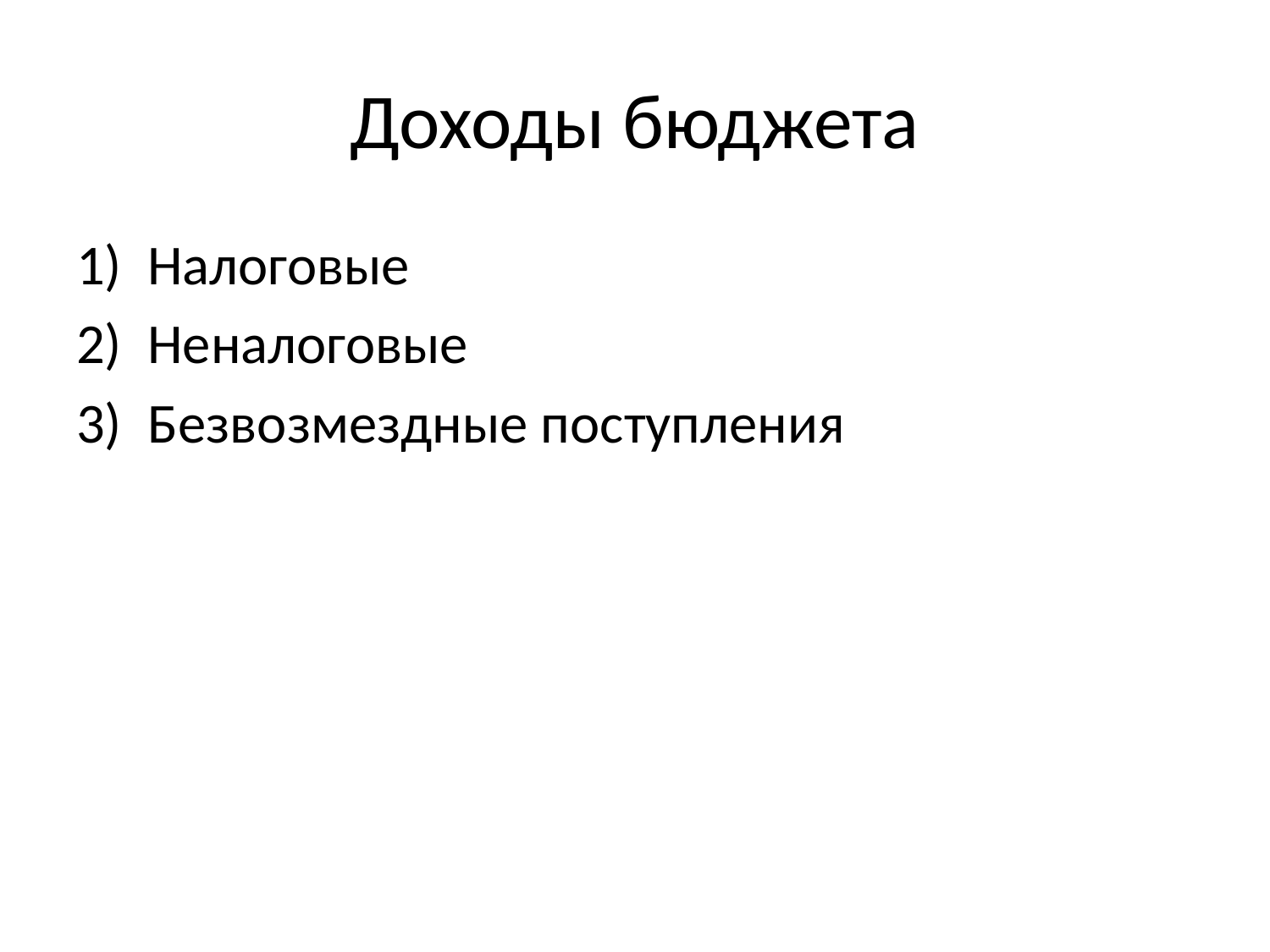

# Доходы бюджета
Налоговые
Неналоговые
Безвозмездные поступления